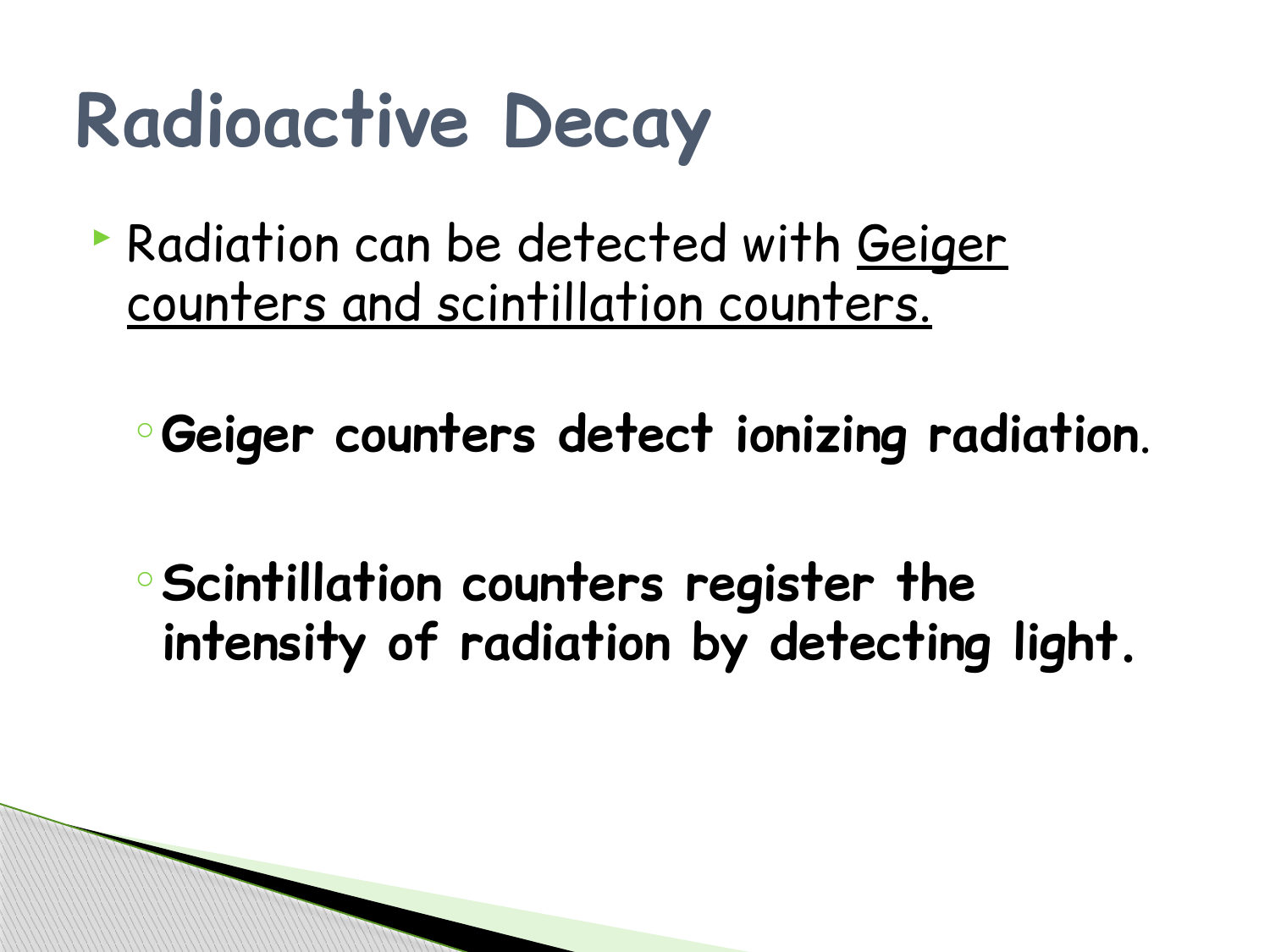

# Radioactive Decay
Radiation can be detected with Geiger counters and scintillation counters.

Geiger counters detect ionizing radiation.

Scintillation counters register the intensity of radiation by detecting light.